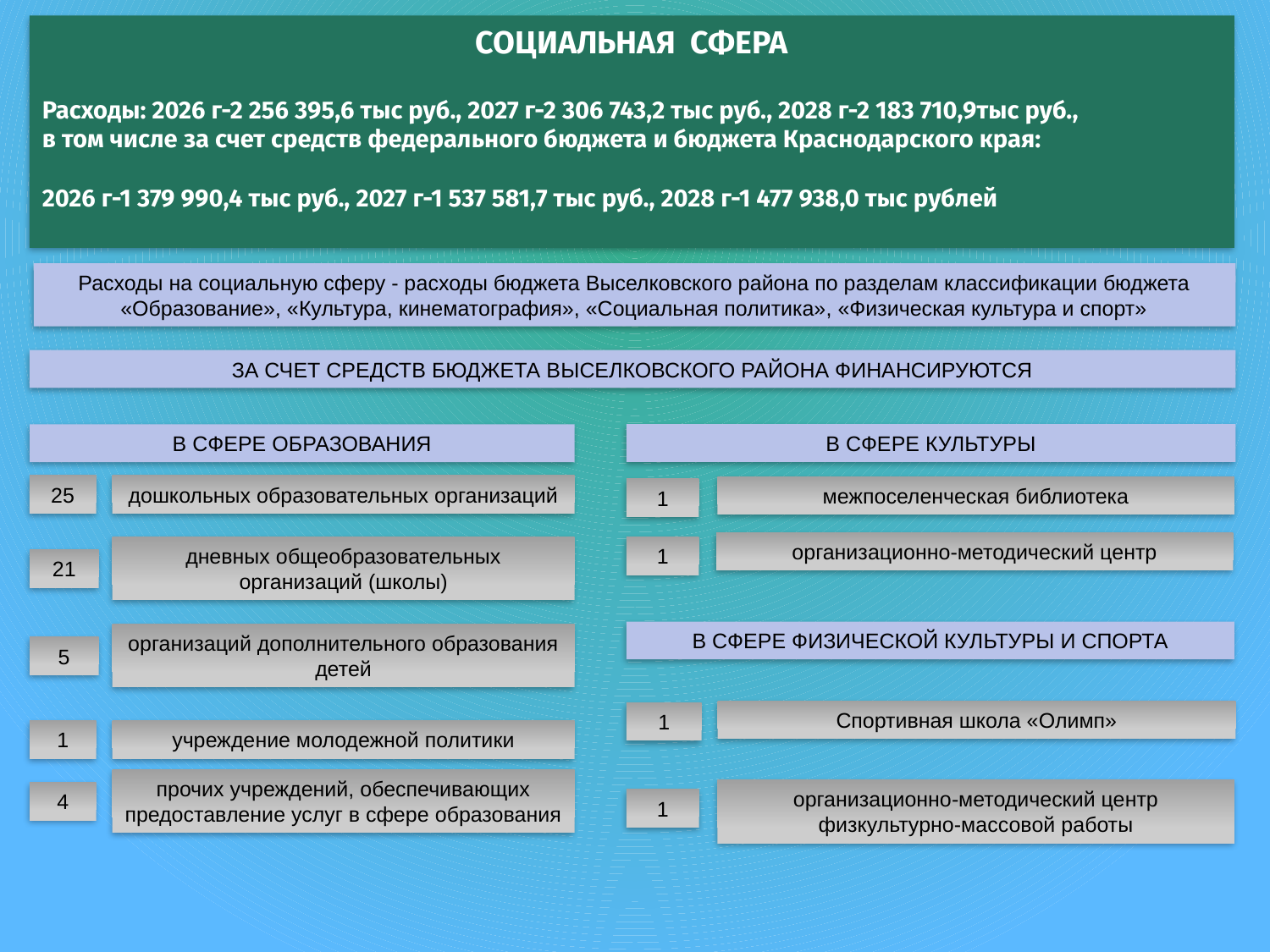

СОЦИАЛЬНАЯ  СФЕРА

Расходы: 2026 г-2 256 395,6 тыс руб., 2027 г-2 306 743,2 тыс руб., 2028 г-2 183 710,9тыс руб.,
в том числе за счет средств федерального бюджета и бюджета Краснодарского края:
2026 г-1 379 990,4 тыс руб., 2027 г-1 537 581,7 тыс руб., 2028 г-1 477 938,0 тыс рублей

Расходы на социальную сферу - расходы бюджета Выселковского района по разделам классификации бюджета «Образование», «Культура, кинематография», «Социальная политика», «Физическая культура и спорт»
ЗА СЧЕТ СРЕДСТВ БЮДЖЕТА ВЫСЕЛКОВСКОГО РАЙОНА ФИНАНСИРУЮТСЯ
В СФЕРЕ КУЛЬТУРЫ
В СФЕРЕ ОБРАЗОВАНИЯ
дошкольных образовательных организаций
25
межпоселенческая библиотека
1
организационно-методический центр
дневных общеобразовательных организаций (школы)
1
21
В СФЕРЕ ФИЗИЧЕСКОЙ КУЛЬТУРЫ И СПОРТА
организаций дополнительного образования детей
5
Спортивная школа «Олимп»
1
учреждение молодежной политики
1
прочих учреждений, обеспечивающих предоставление услуг в сфере образования
организационно-методический центр физкультурно-массовой работы
4
1